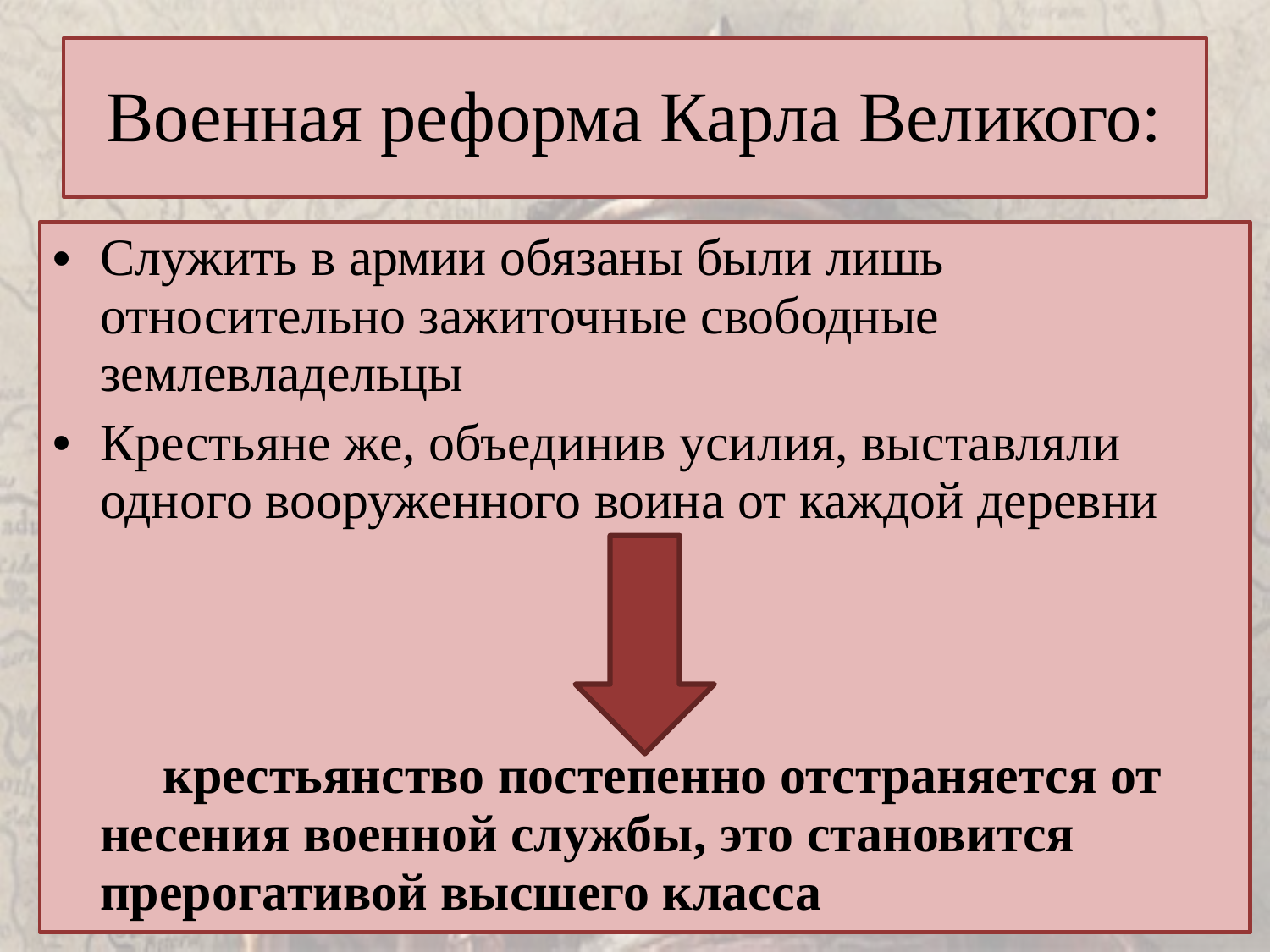

# Военная реформа Карла Великого:
Служить в армии обязаны были лишь относительно зажиточные свободные землевладельцы
Крестьяне же, объединив усилия, выставляли одного вооруженного воина от каждой деревни

крестьянство постепенно отстраняется от несения военной службы, это становится прерогативой высшего класса